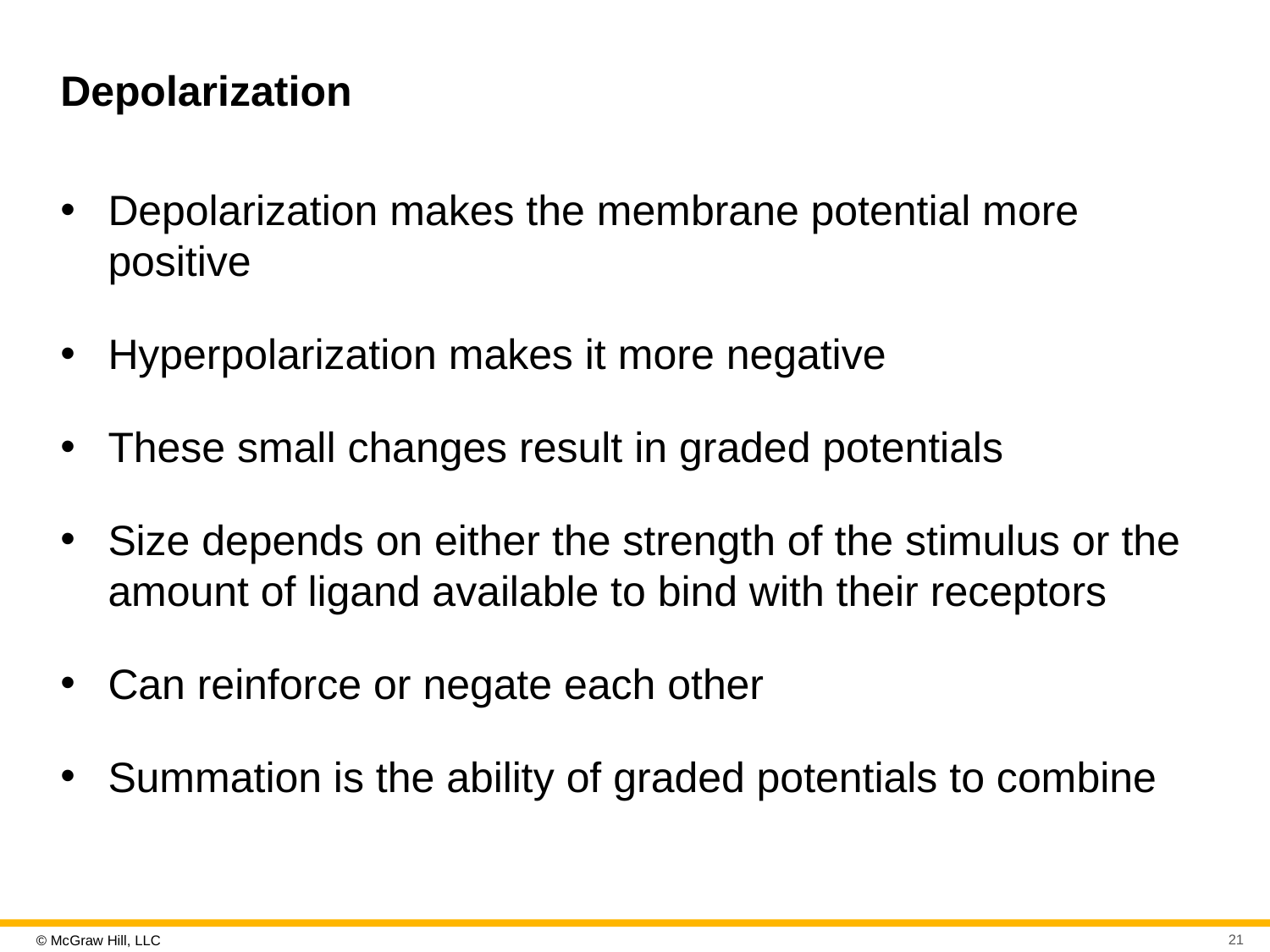

# Depolarization
Depolarization makes the membrane potential more positive
Hyperpolarization makes it more negative
These small changes result in graded potentials
Size depends on either the strength of the stimulus or the amount of ligand available to bind with their receptors
Can reinforce or negate each other
Summation is the ability of graded potentials to combine
21